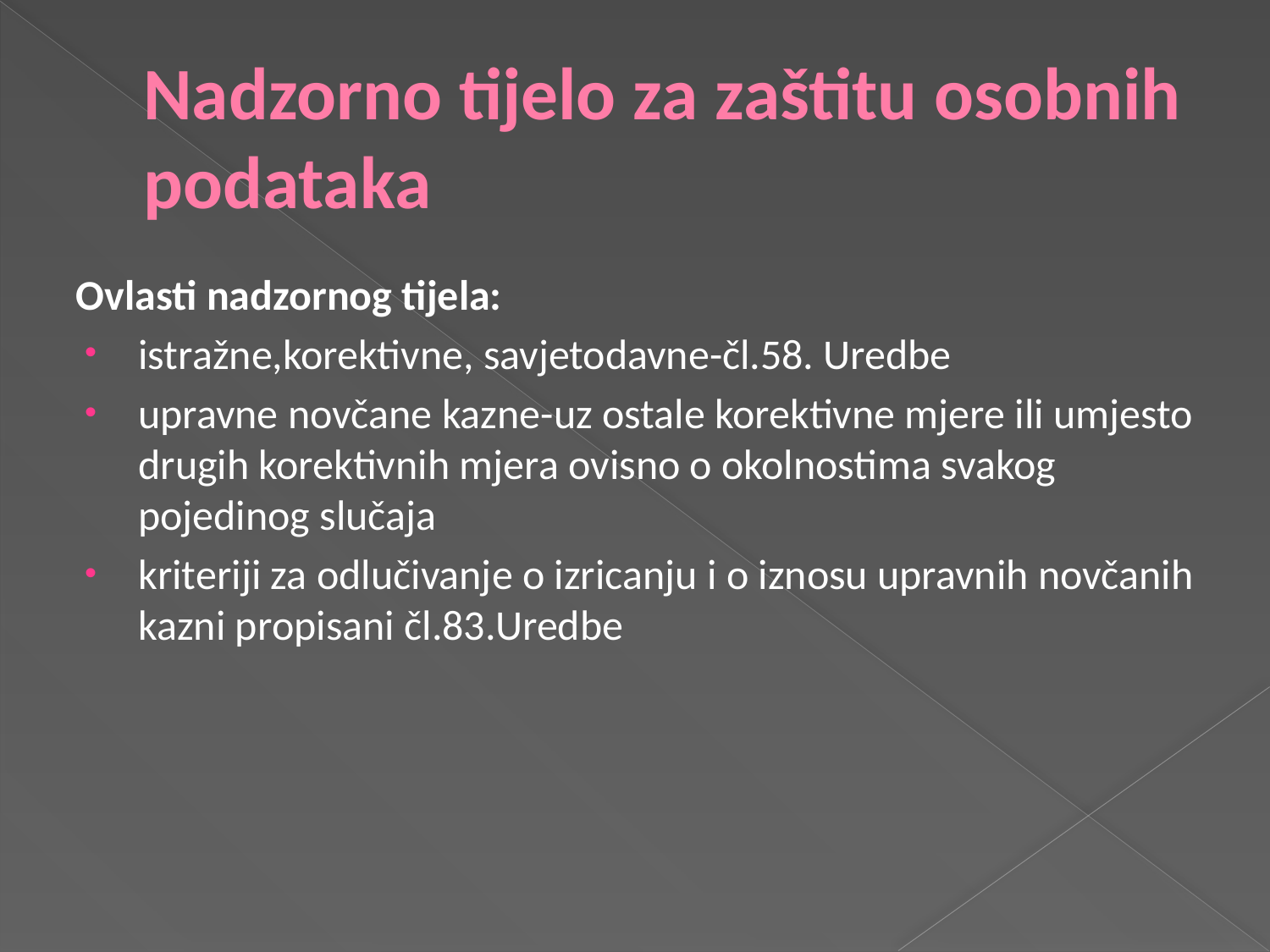

# Nadzorno tijelo za zaštitu osobnih podataka
Ovlasti nadzornog tijela:
istražne,korektivne, savjetodavne-čl.58. Uredbe
upravne novčane kazne-uz ostale korektivne mjere ili umjesto drugih korektivnih mjera ovisno o okolnostima svakog pojedinog slučaja
kriteriji za odlučivanje o izricanju i o iznosu upravnih novčanih kazni propisani čl.83.Uredbe